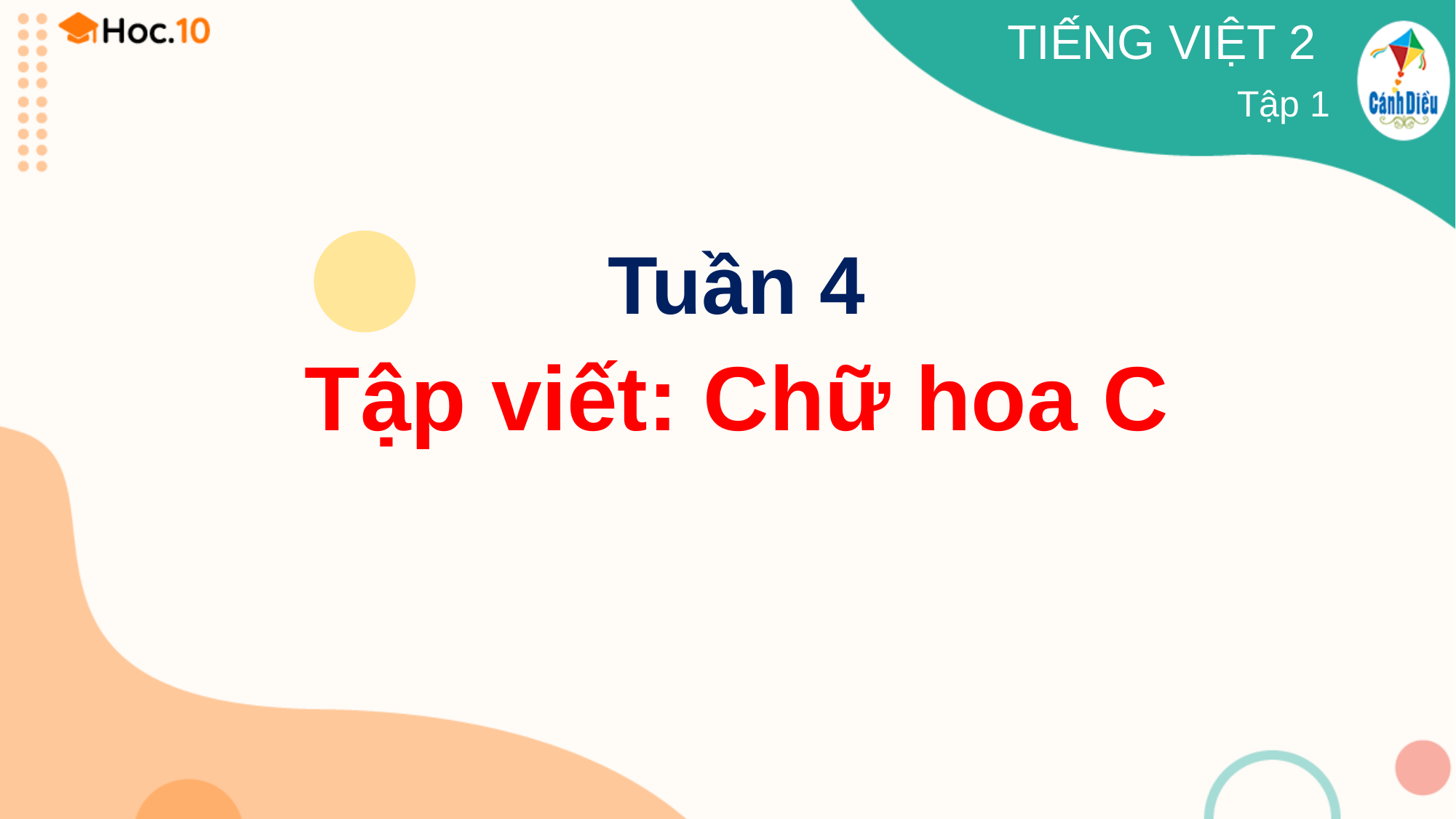

TIẾNG VIỆT 2
Tập 1
Tuần 4
Tập viết: Chữ hoa C